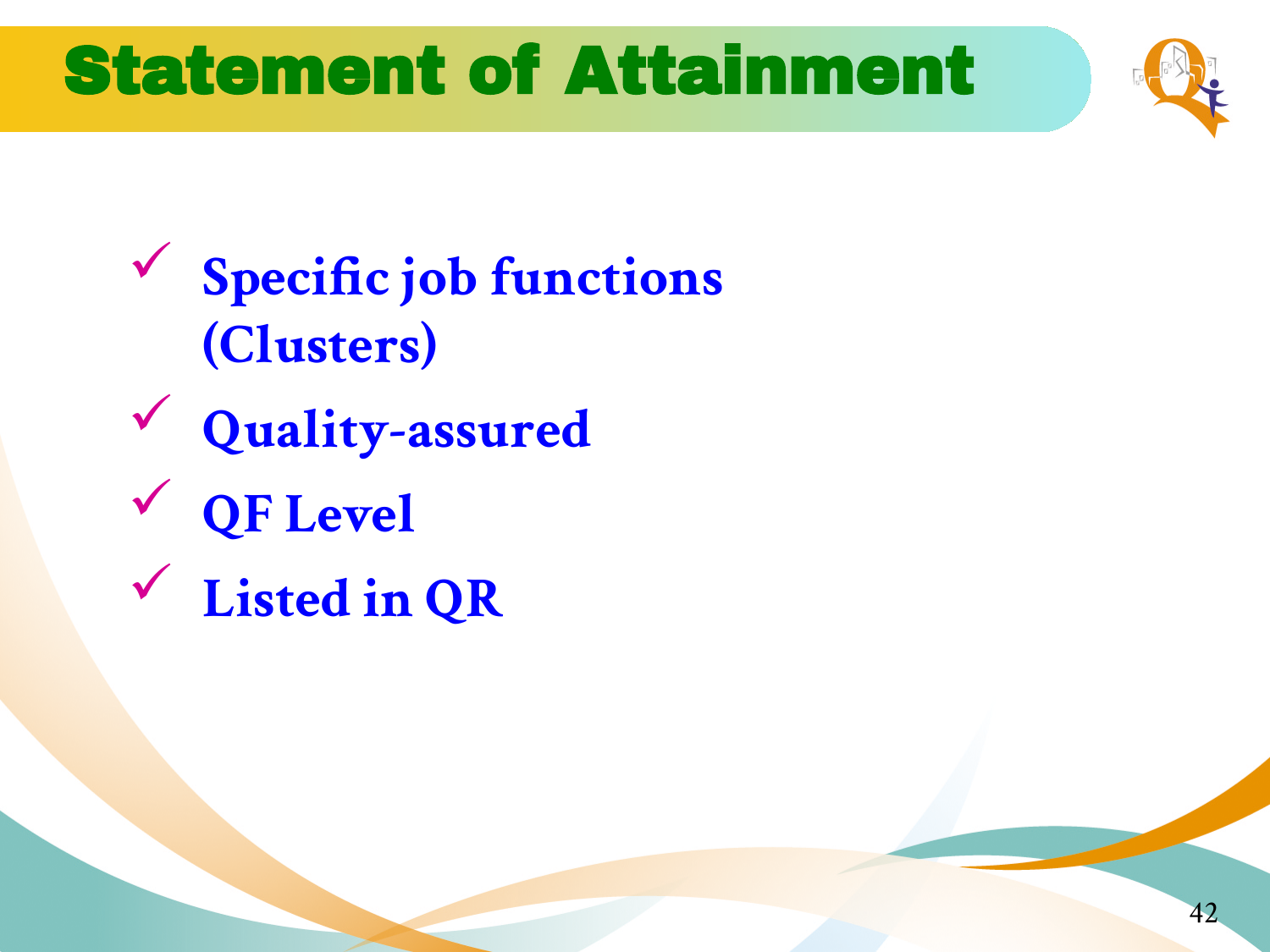

Statement of Attainment
Specific job functions (Clusters)
Quality-assured
QF Level
Listed in QR
42